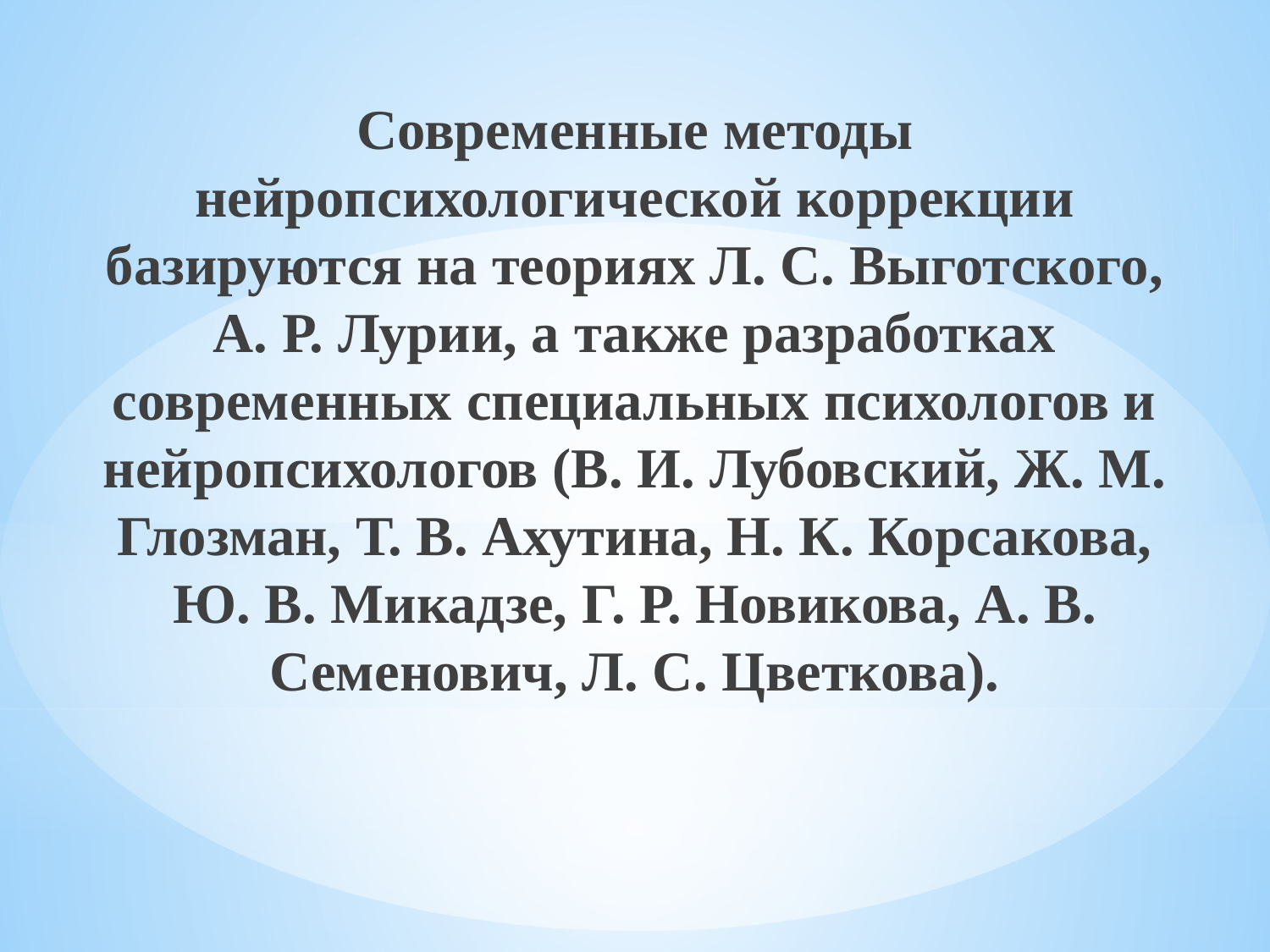

Современные методы нейропсихологической коррекции базируются на теориях Л. С. Выготского, А. Р. Лурии, а также разработках современных специальных психологов и нейропсихологов (В. И. Лубовский, Ж. М. Глозман, Т. В. Ахутина, Н. К. Корсакова, Ю. В. Микадзе, Г. Р. Новикова, А. В. Семенович, Л. С. Цветкова).